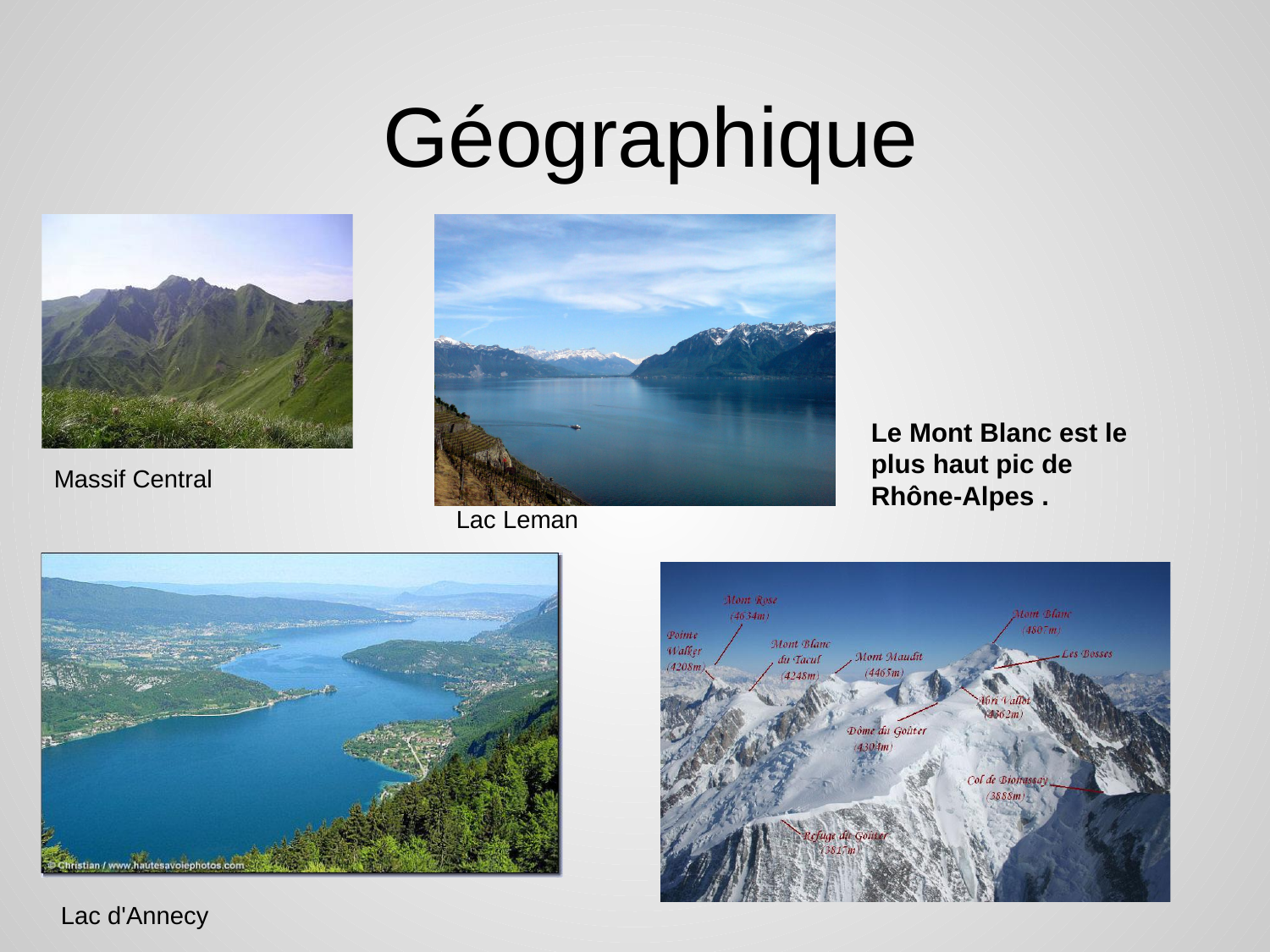

# Géographique

Le Mont Blanc est le plus haut pic de Rhône-Alpes .
Massif Central
Lac Leman

Lac d'Annecy